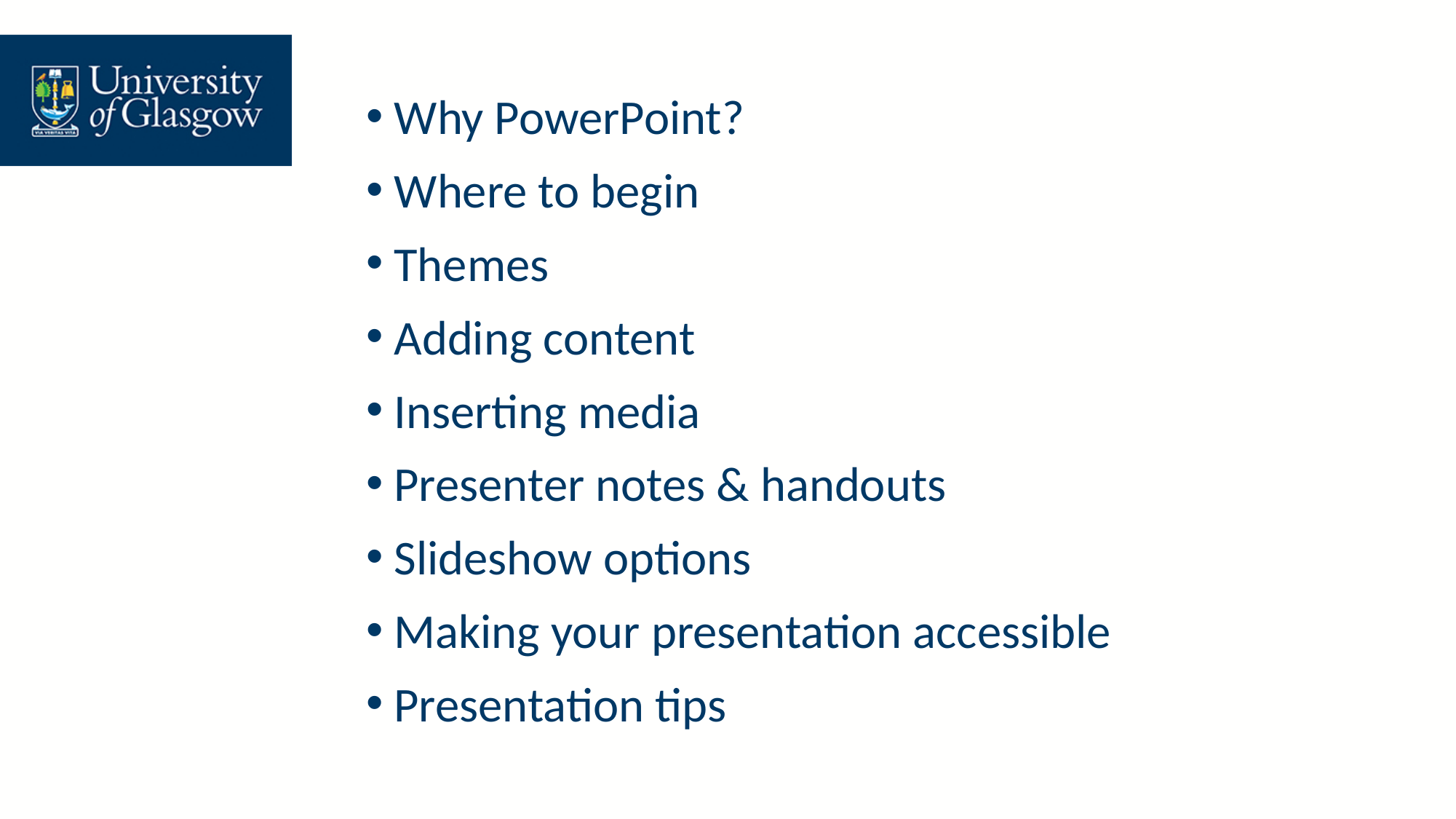

Why PowerPoint?
Where to begin
Themes
Adding content
Inserting media
Presenter notes & handouts
Slideshow options
Making your presentation accessible
Presentation tips